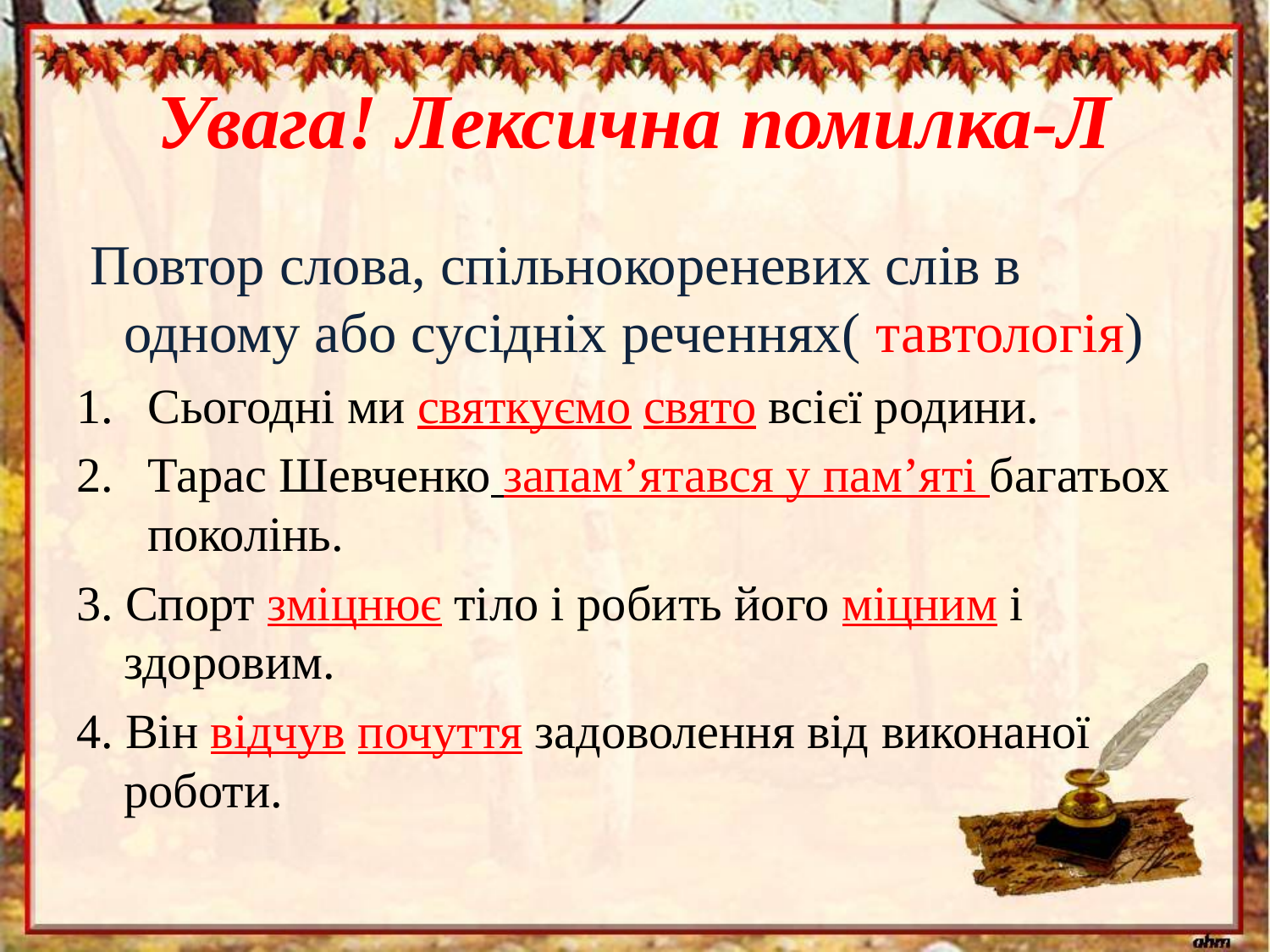

# Увага! Лексична помилка-Л
 Повтор слова, спільнокореневих слів в одному або сусідніх реченнях( тавтологія)
Сьогодні ми святкуємо свято всієї родини.
Тарас Шевченко запам’ятався у пам’яті багатьох поколінь.
3. Спорт зміцнює тіло і робить його міцним і здоровим.
4. Він відчув почуття задоволення від виконаної роботи.